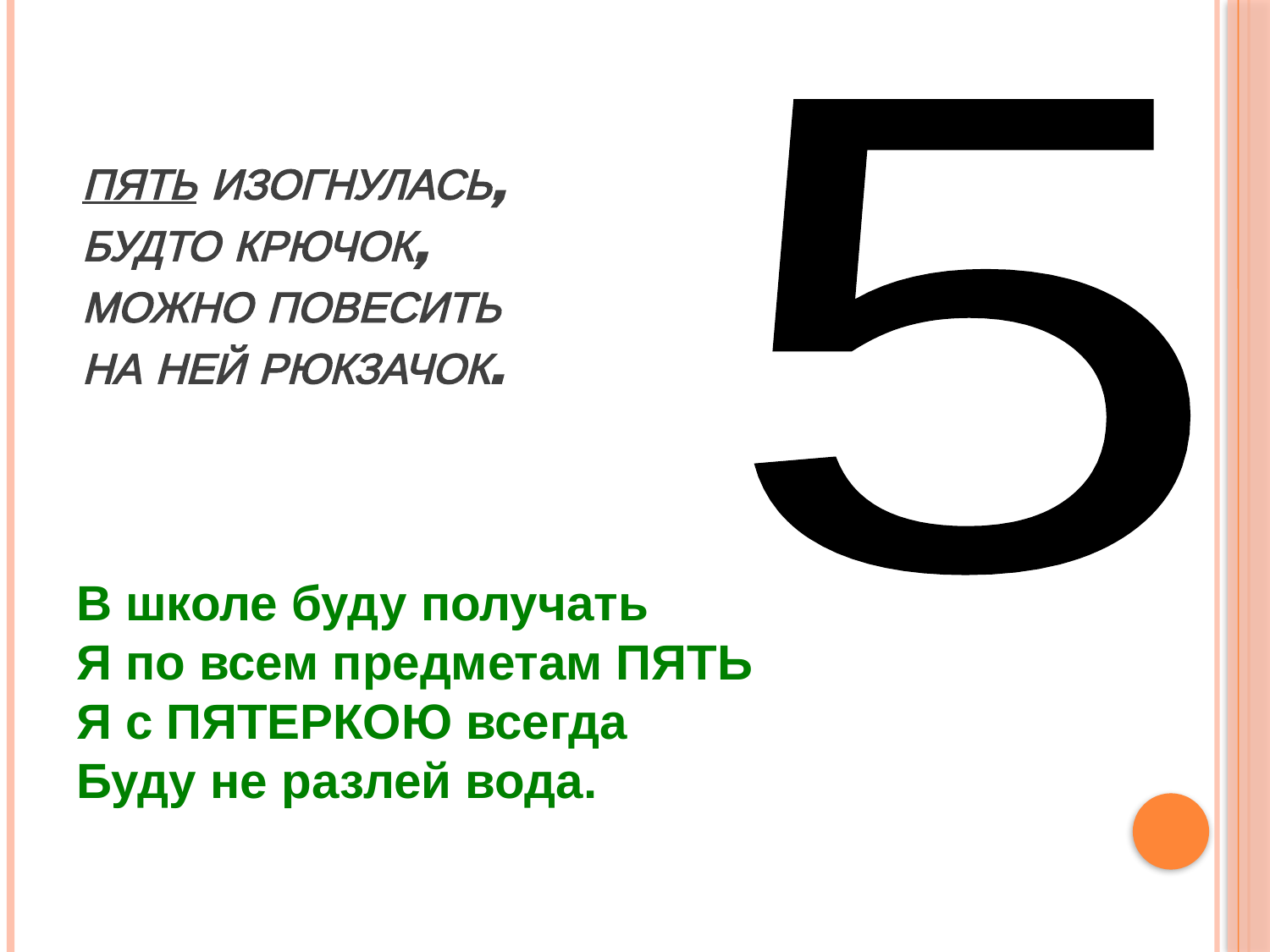

ПЯТЬ ИЗОГНУЛАСЬ,
БУДТО КРЮЧОК,
МОЖНО ПОВЕСИТЬ
НА НЕЙ РЮКЗАЧОК.
5
В школе буду получать
Я по всем предметам ПЯТЬ
Я с ПЯТЕРКОЮ всегда
Буду не разлей вода.